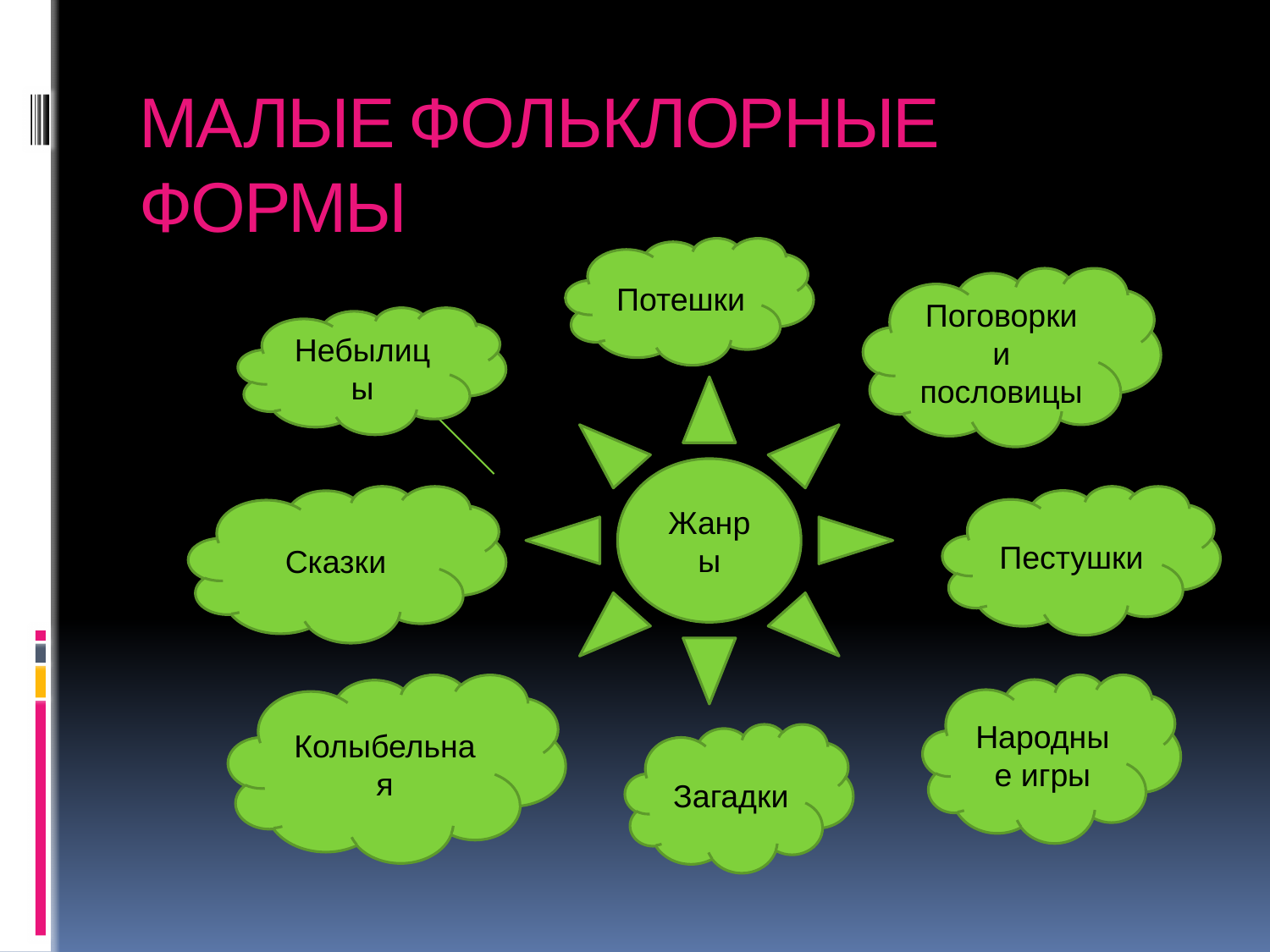

# МАЛЫЕ ФОЛЬКЛОРНЫЕ ФОРМЫ
Потешки

Поговорки и пословицы
Небылицы
Жанры
Сказки
Пестушки
Колыбельная
Народные игры
Загадки